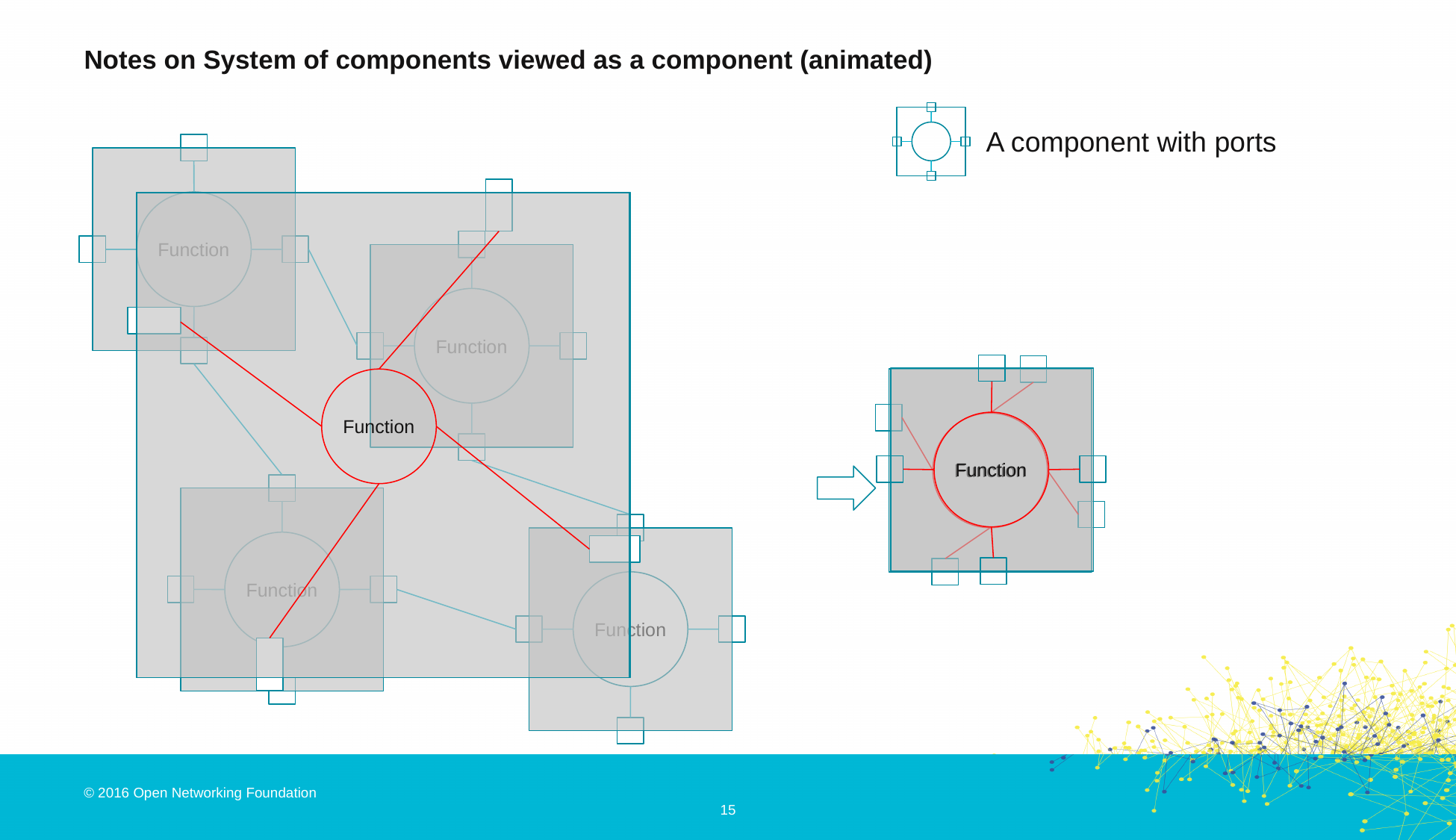

# Notes on System of components viewed as a component (animated)

A component with ports

Function

Function

Function

Function

Function

Function

Function

15